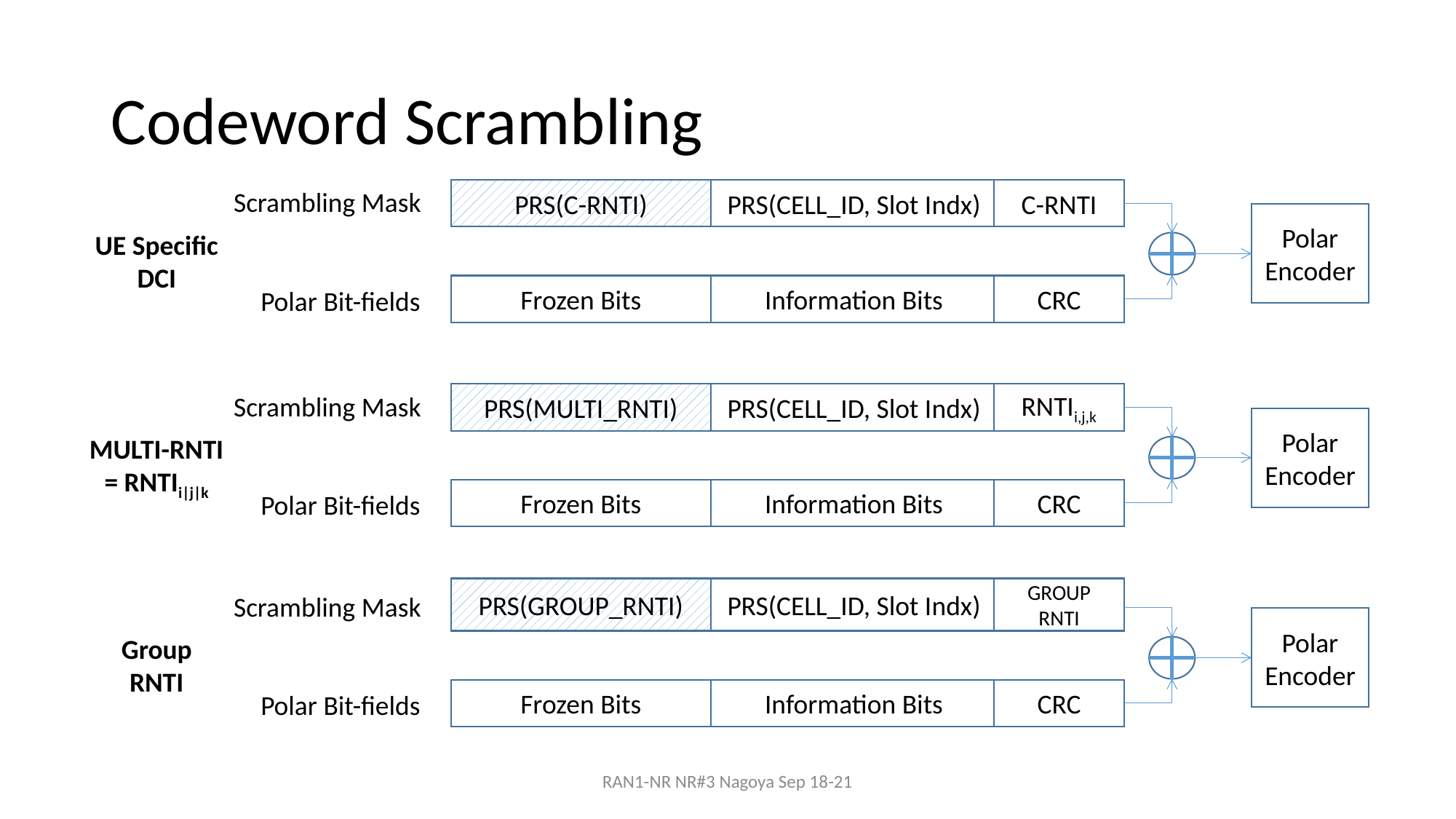

# Codeword Scrambling
Scrambling Mask
PRS(C-RNTI)
PRS(CELL_ID, Slot Indx)
C-RNTI
Polar Encoder
UE Specific
DCI

Frozen Bits
Information Bits
CRC
Polar Bit-fields
Scrambling Mask
PRS(MULTI_RNTI)
PRS(CELL_ID, Slot Indx)
RNTIi,j,k
Polar Encoder
MULTI-RNTI
= RNTIi|j|k

Frozen Bits
Information Bits
CRC
Polar Bit-fields
PRS(GROUP_RNTI)
PRS(CELL_ID, Slot Indx)
GROUP
RNTI
Scrambling Mask
Polar Encoder
Group
RNTI

Frozen Bits
Information Bits
CRC
Polar Bit-fields
RAN1-NR NR#3 Nagoya Sep 18-21
4